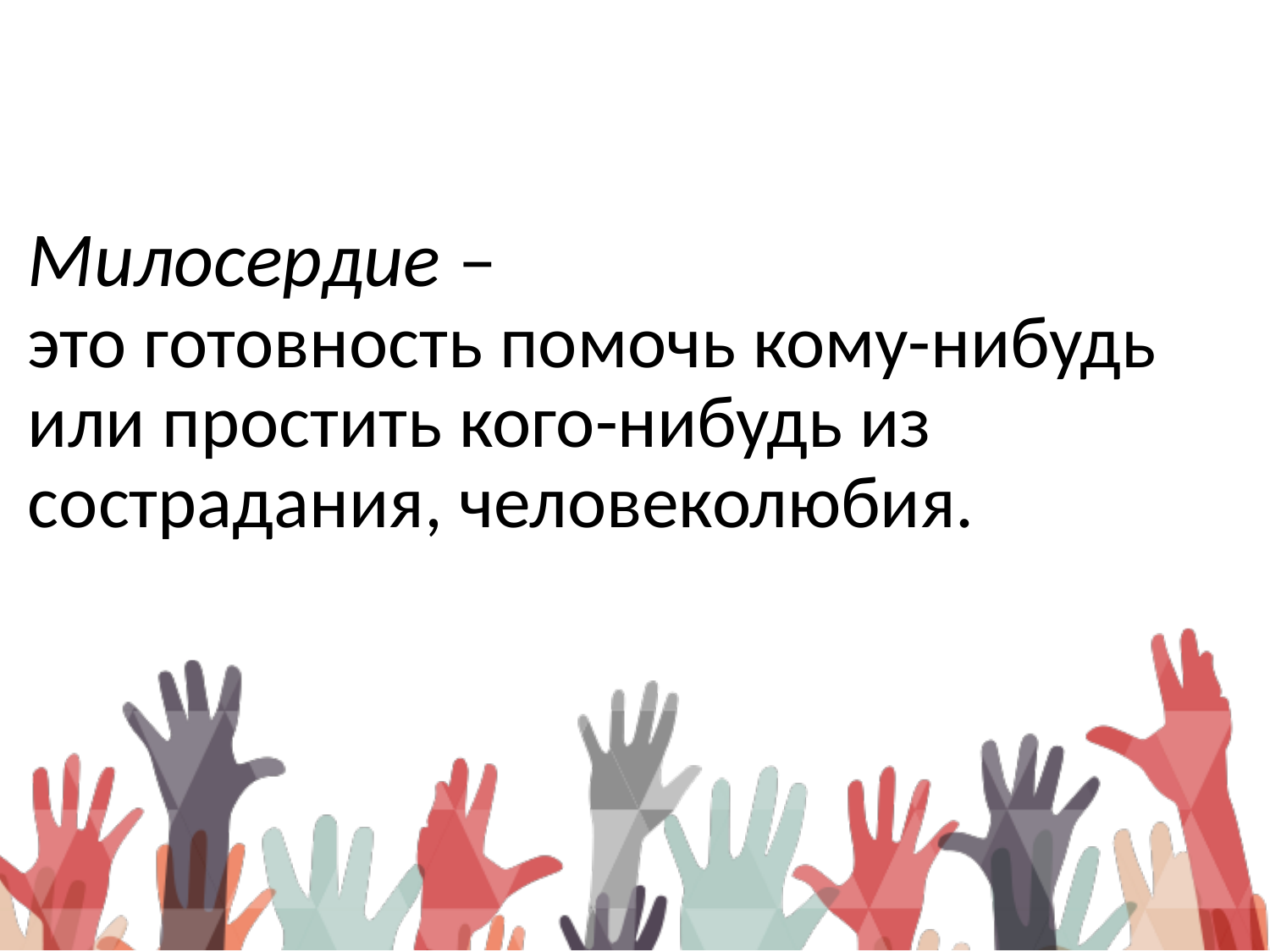

# Милосердие – это готовность помочь кому-нибудь или простить кого-нибудь из сострадания, человеколюбия.